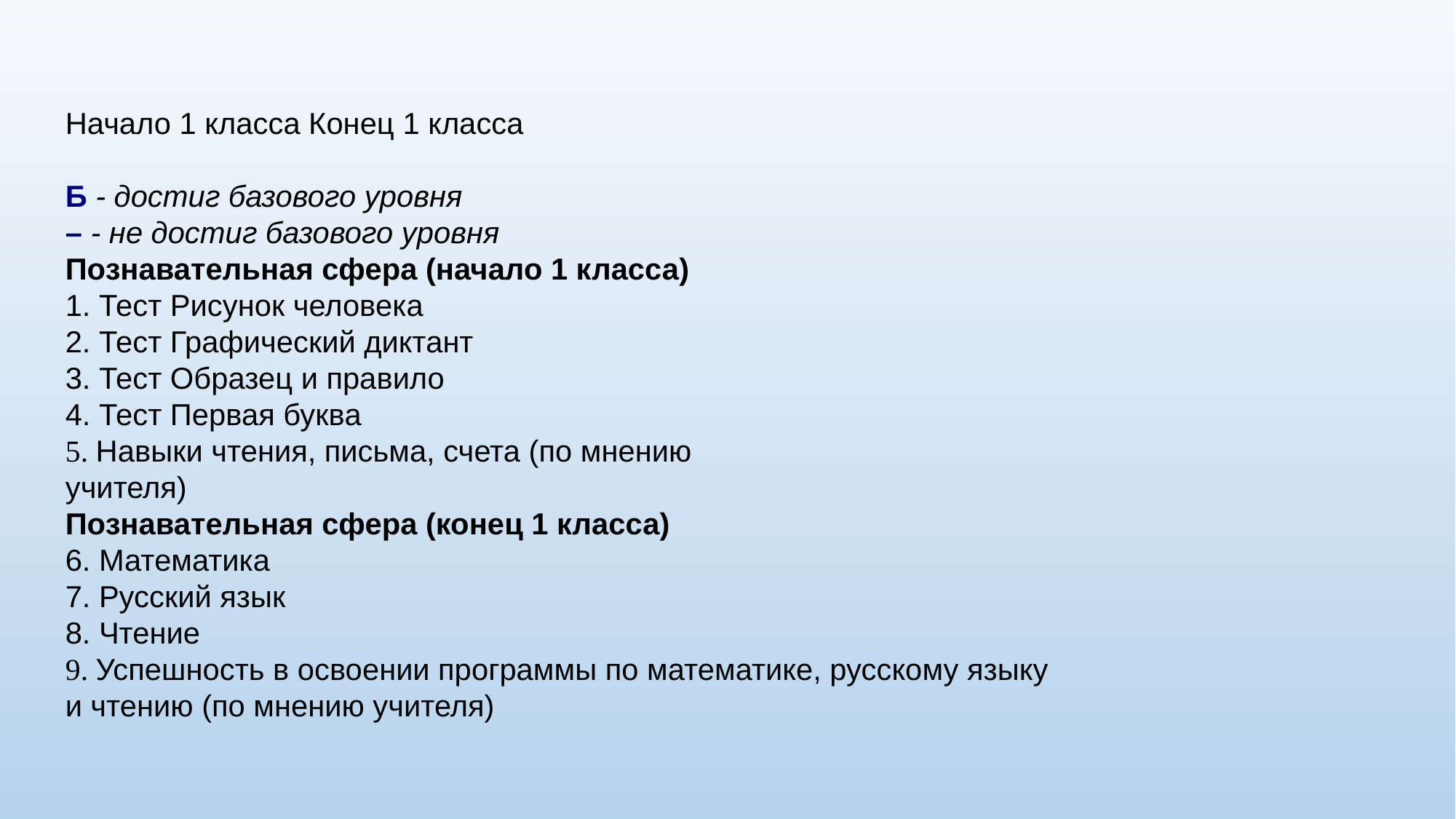

Начало 1 класса Конец 1 класса

Б - достиг базового уровня
– - не достиг базового уровня
Познавательная сфера (начало 1 класса)
1. Тест Рисунок человека
2. Тест Графический диктант
3. Тест Образец и правило
4. Тест Первая буква
5. Навыки чтения, письма, счета (по мнению
учителя)
Познавательная сфера (конец 1 класса)
6. Математика
7. Русский язык
8. Чтение
9. Успешность в освоении программы по математике, русскому языку
и чтению (по мнению учителя)